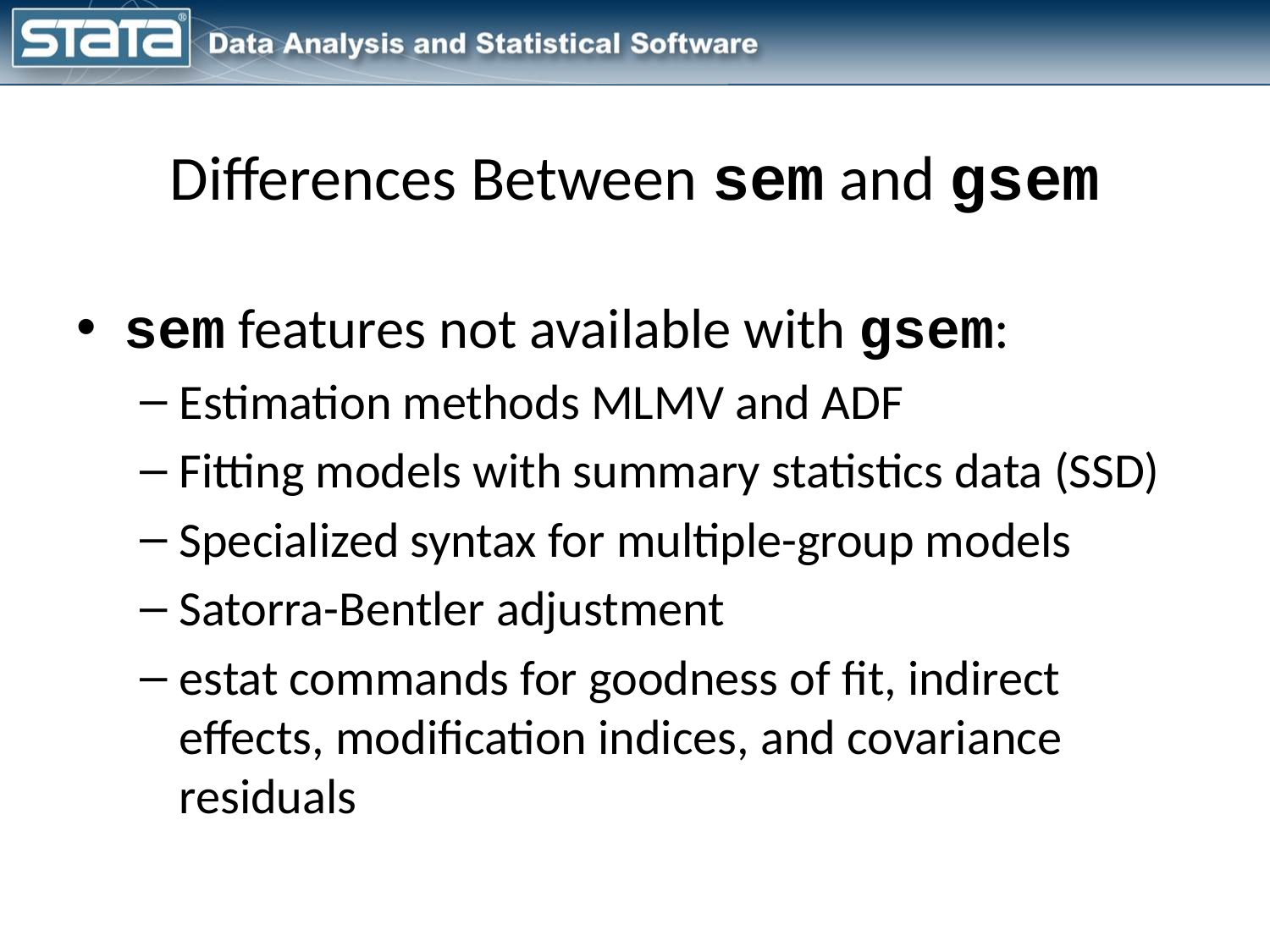

# Differences Between sem and gsem
sem features not available with gsem:
Estimation methods MLMV and ADF
Fitting models with summary statistics data (SSD)
Specialized syntax for multiple-group models
Satorra-Bentler adjustment
estat commands for goodness of fit, indirect effects, modification indices, and covariance residuals